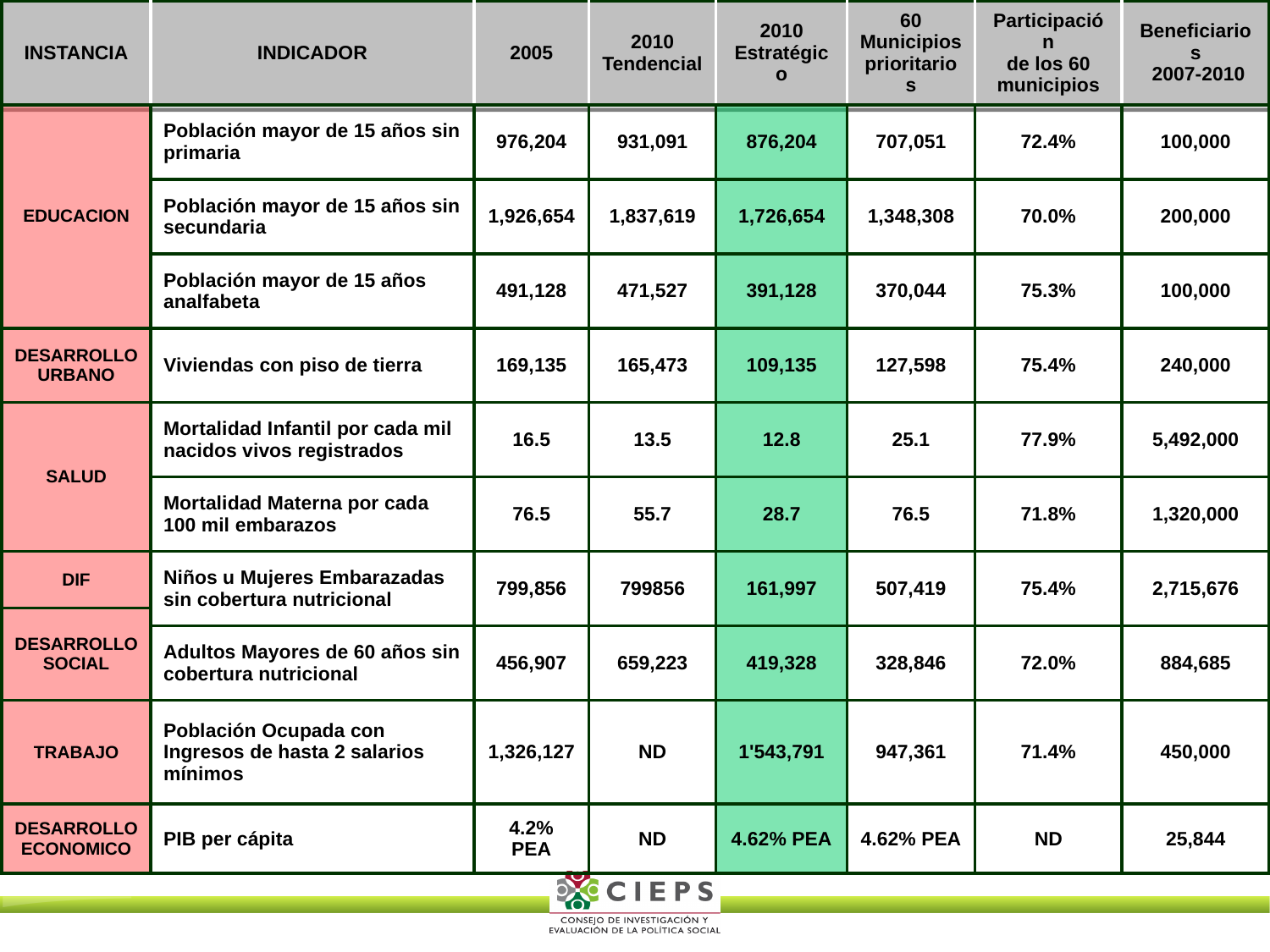

| INSTANCIA | INDICADOR | 2005 | 2010 Tendencial | 2010 Estratégico | 60 Municipios prioritarios | Participación de los 60 municipios | Beneficiarios 2007-2010 |
| --- | --- | --- | --- | --- | --- | --- | --- |
| EDUCACION | Población mayor de 15 años sin primaria | 976,204 | 931,091 | 876,204 | 707,051 | 72.4% | 100,000 |
|  | Población mayor de 15 años sin secundaria | 1,926,654 | 1,837,619 | 1,726,654 | 1,348,308 | 70.0% | 200,000 |
|  | Población mayor de 15 años analfabeta | 491,128 | 471,527 | 391,128 | 370,044 | 75.3% | 100,000 |
| DESARROLLO URBANO | Viviendas con piso de tierra | 169,135 | 165,473 | 109,135 | 127,598 | 75.4% | 240,000 |
| SALUD | Mortalidad Infantil por cada mil nacidos vivos registrados | 16.5 | 13.5 | 12.8 | 25.1 | 77.9% | 5,492,000 |
|  | Mortalidad Materna por cada 100 mil embarazos | 76.5 | 55.7 | 28.7 | 76.5 | 71.8% | 1,320,000 |
| DIF | Niños u Mujeres Embarazadas sin cobertura nutricional | 799,856 | 799856 | 161,997 | 507,419 | 75.4% | 2,715,676 |
| DESARROLLO SOCIAL |  |  |  |  |  |  |  |
|  | Adultos Mayores de 60 años sin cobertura nutricional | 456,907 | 659,223 | 419,328 | 328,846 | 72.0% | 884,685 |
| TRABAJO | Población Ocupada con Ingresos de hasta 2 salarios mínimos | 1,326,127 | ND | 1'543,791 | 947,361 | 71.4% | 450,000 |
| DESARROLLO ECONOMICO | PIB per cápita | 4.2% PEA | ND | 4.62% PEA | 4.62% PEA | ND | 25,844 |